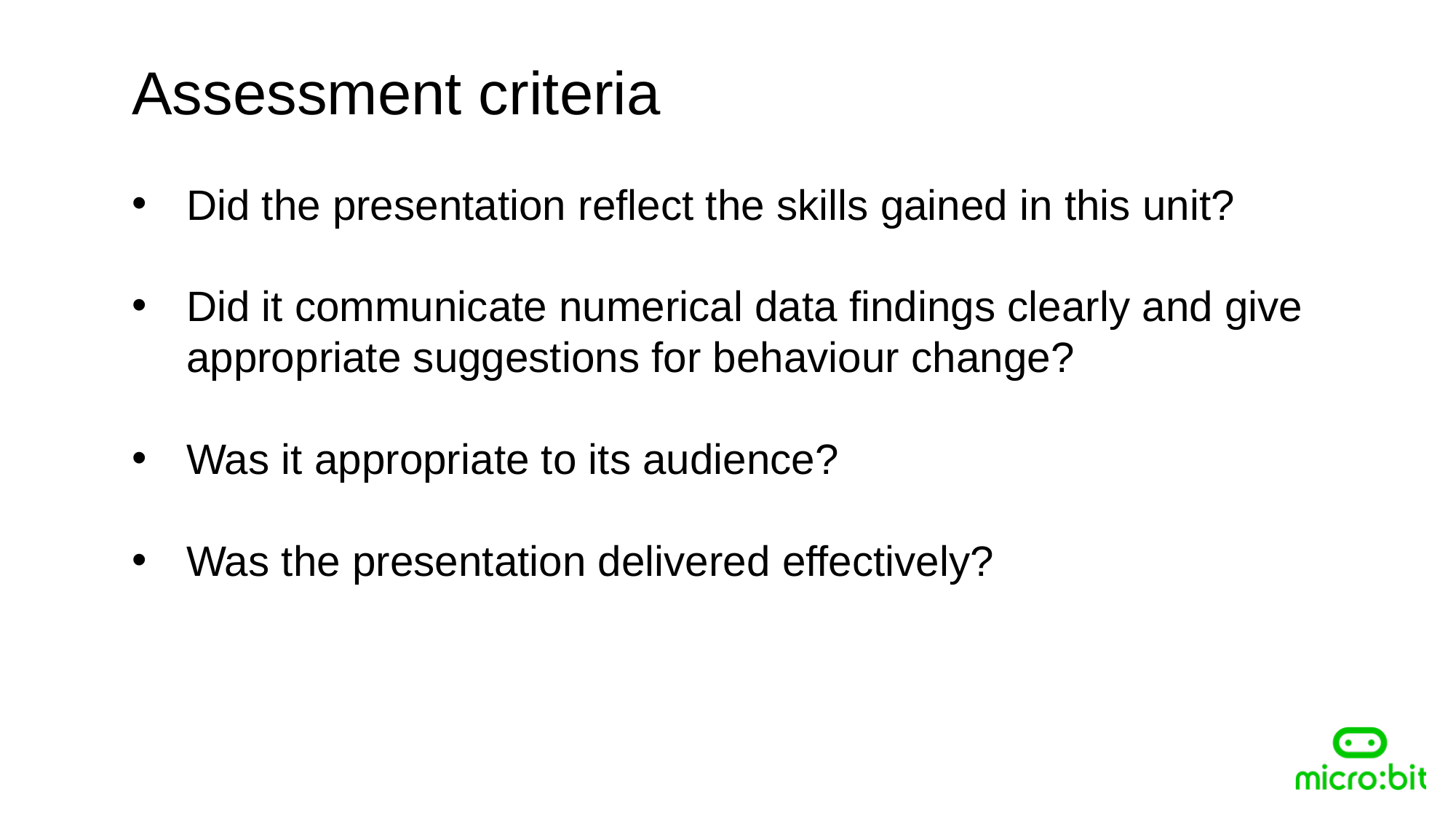

Assessment criteria

Did the presentation reflect the skills gained in this unit?
Did it communicate numerical data findings clearly and give appropriate suggestions for behaviour change?
Was it appropriate to its audience?

Was the presentation delivered effectively?